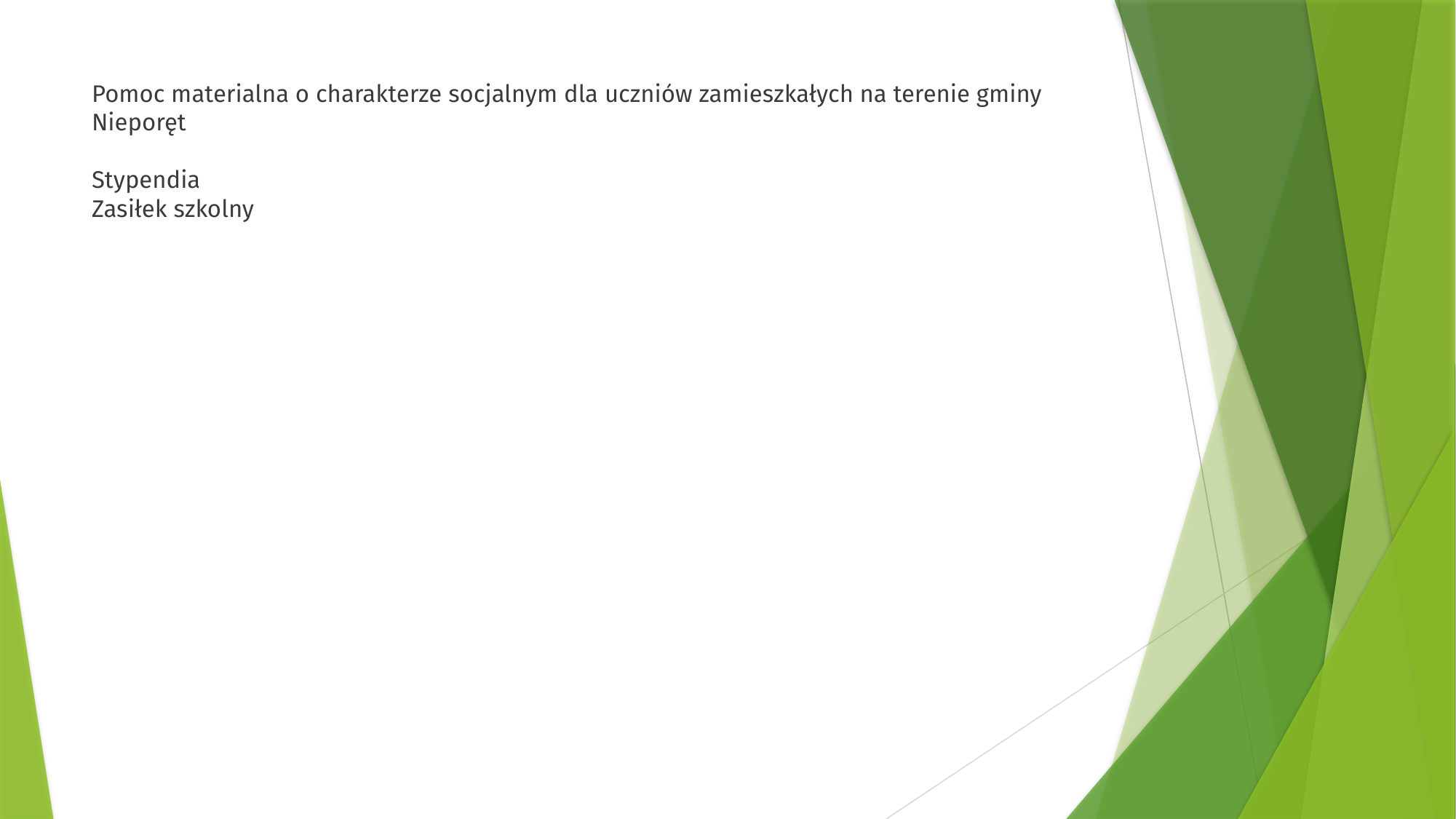

# Pomoc materialna o charakterze socjalnym dla uczniów zamieszkałych na terenie gminy Nieporęt Stypendia Zasiłek szkolny